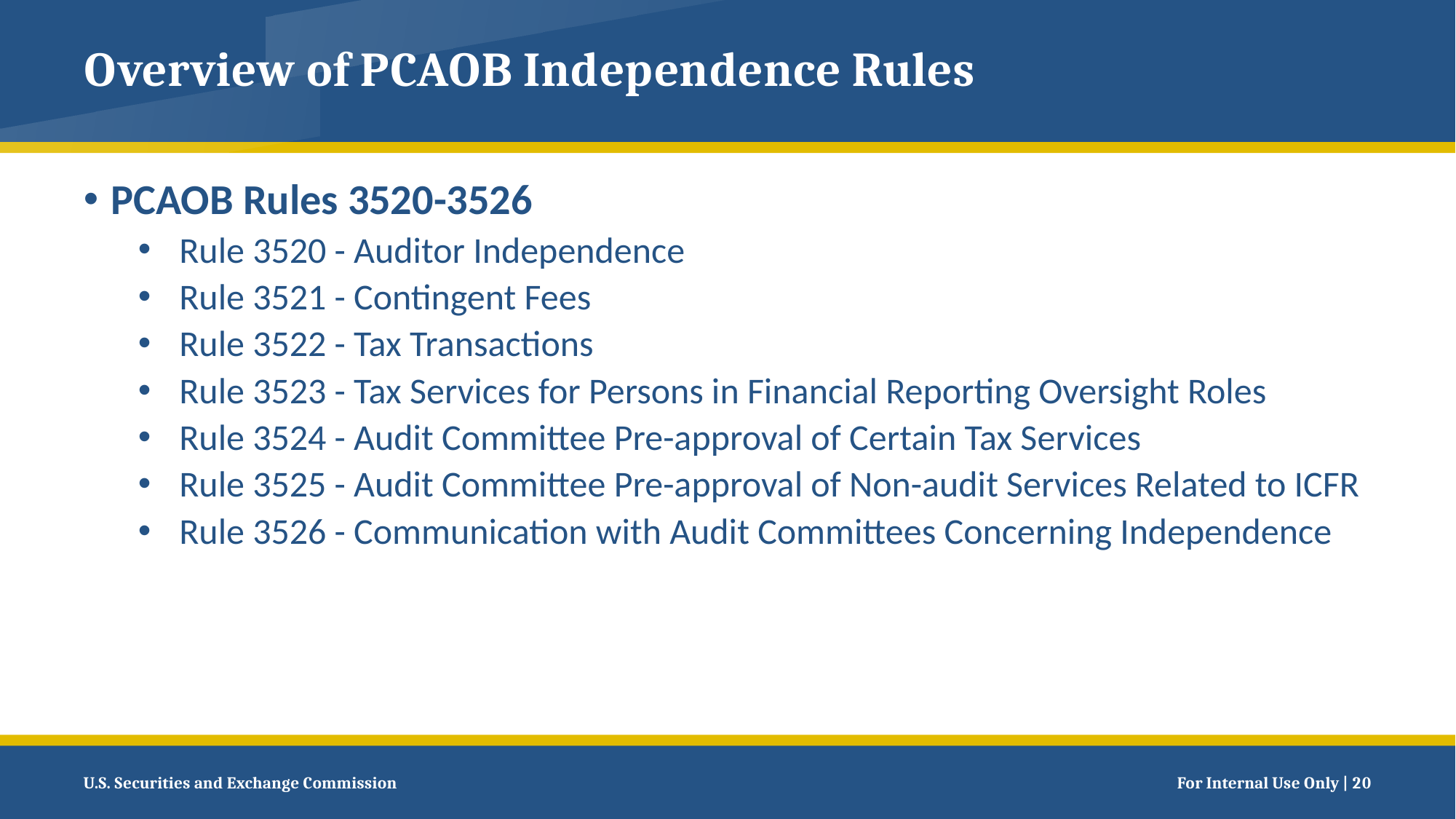

# Overview of PCAOB Independence Rules
PCAOB Rules 3520-3526
Rule 3520 - Auditor Independence
Rule 3521 - Contingent Fees
Rule 3522 - Tax Transactions
Rule 3523 - Tax Services for Persons in Financial Reporting Oversight Roles
Rule 3524 - Audit Committee Pre-approval of Certain Tax Services
Rule 3525 - Audit Committee Pre-approval of Non-audit Services Related to ICFR
Rule 3526 - Communication with Audit Committees Concerning Independence

20